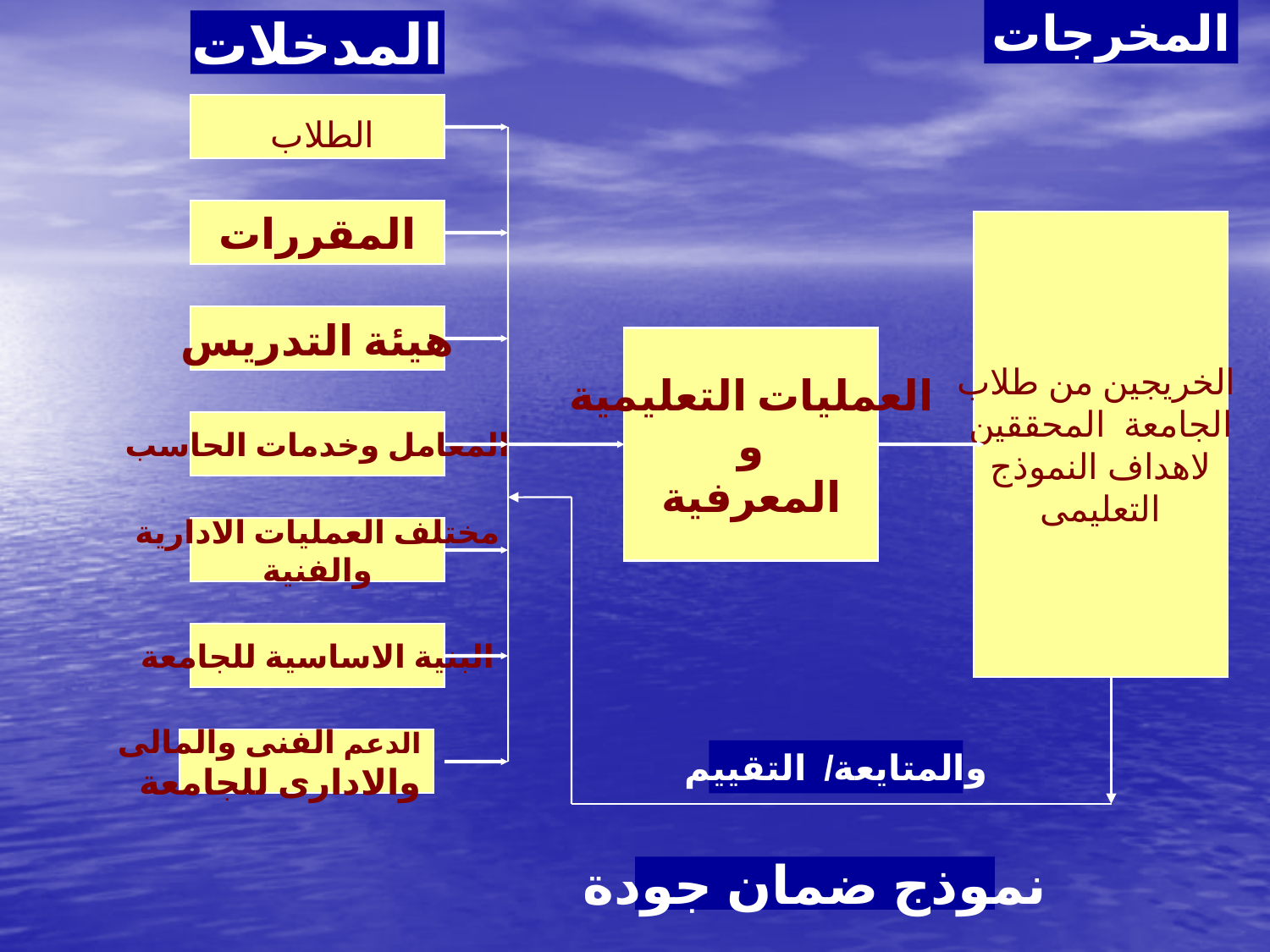

المخرجات
المدخلات

الطلاب

المقررات
الخريجين من طلاب
الجامعة  المحققين
لاهداف النموذج
التعليمى

هيئة التدريس
العمليات التعليمية
و
المعرفية

المعامل وخدمات الحاسب

مختلف العمليات الادارية
والفنية

البنية الاساسية للجامعة

الدعم الفنى والمالى
والادارى للجامعة
والمتايعة/  التقييم

نموذج ضمان جودة